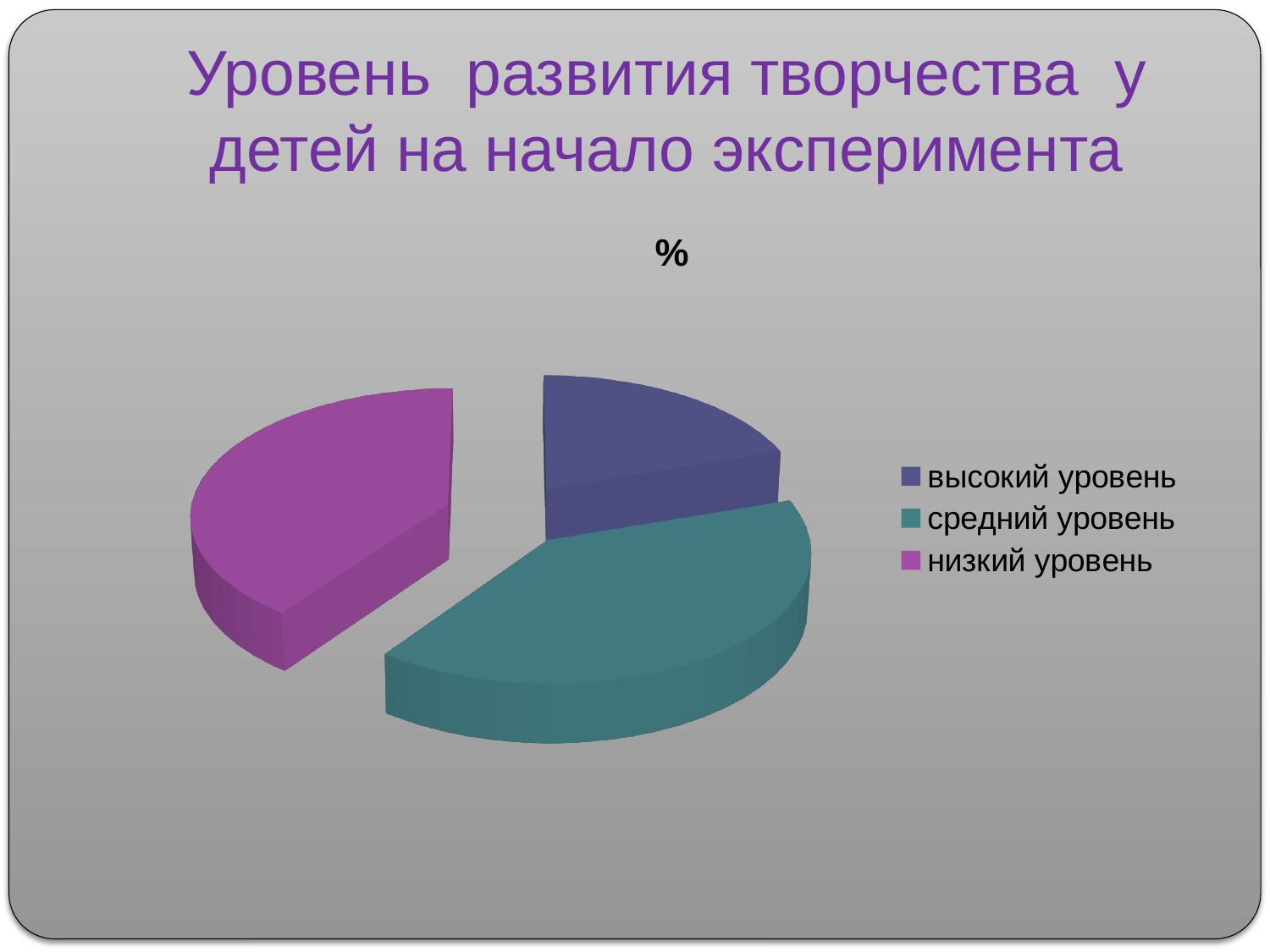

# Уровень  развития творчества  у детей на начало эксперимента

[unsupported chart]